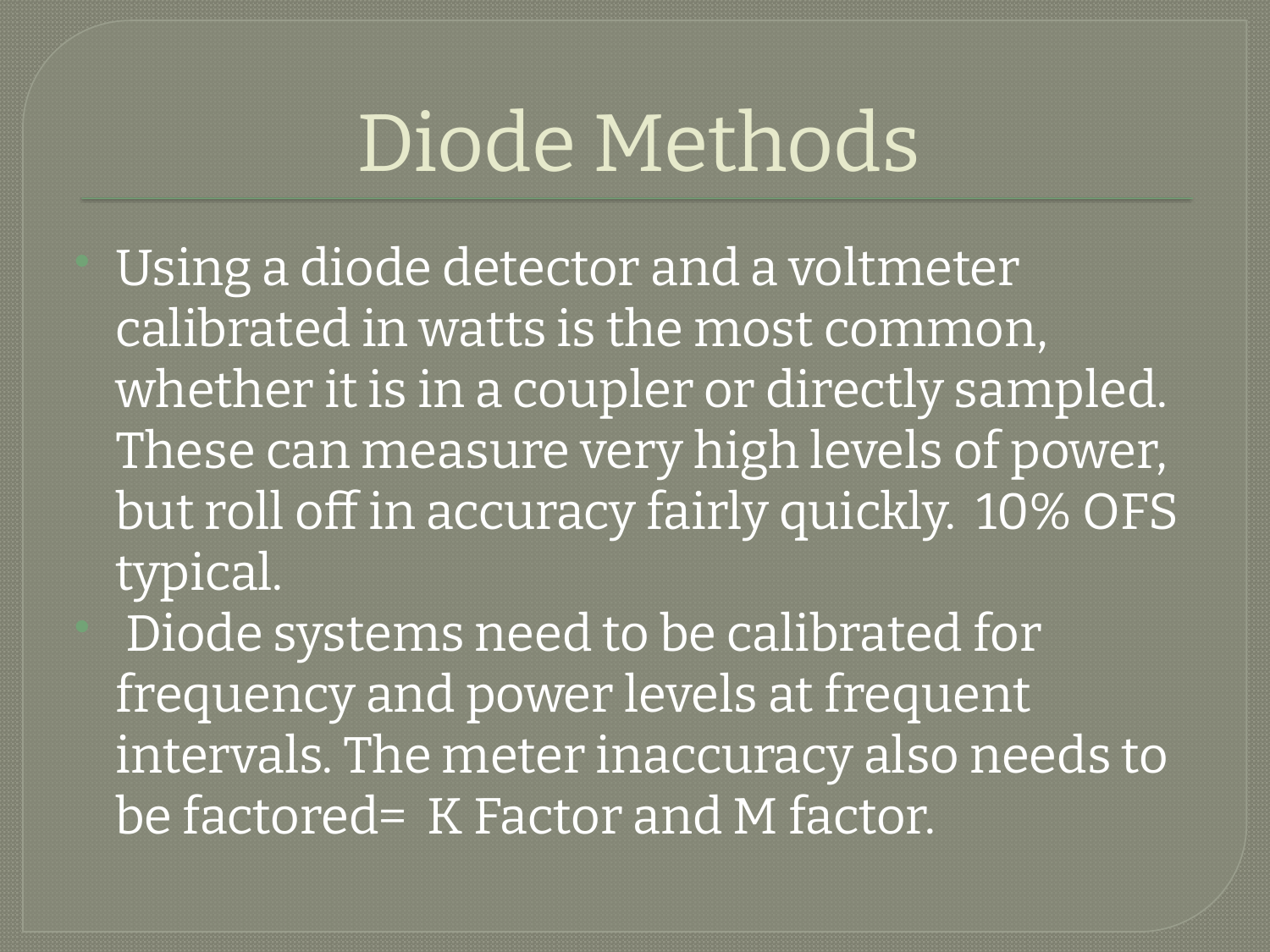

# Diode Methods
Using a diode detector and a voltmeter calibrated in watts is the most common, whether it is in a coupler or directly sampled.  These can measure very high levels of power, but roll off in accuracy fairly quickly.  10% OFS typical.
 Diode systems need to be calibrated for frequency and power levels at frequent intervals. The meter inaccuracy also needs to be factored=  K Factor and M factor.